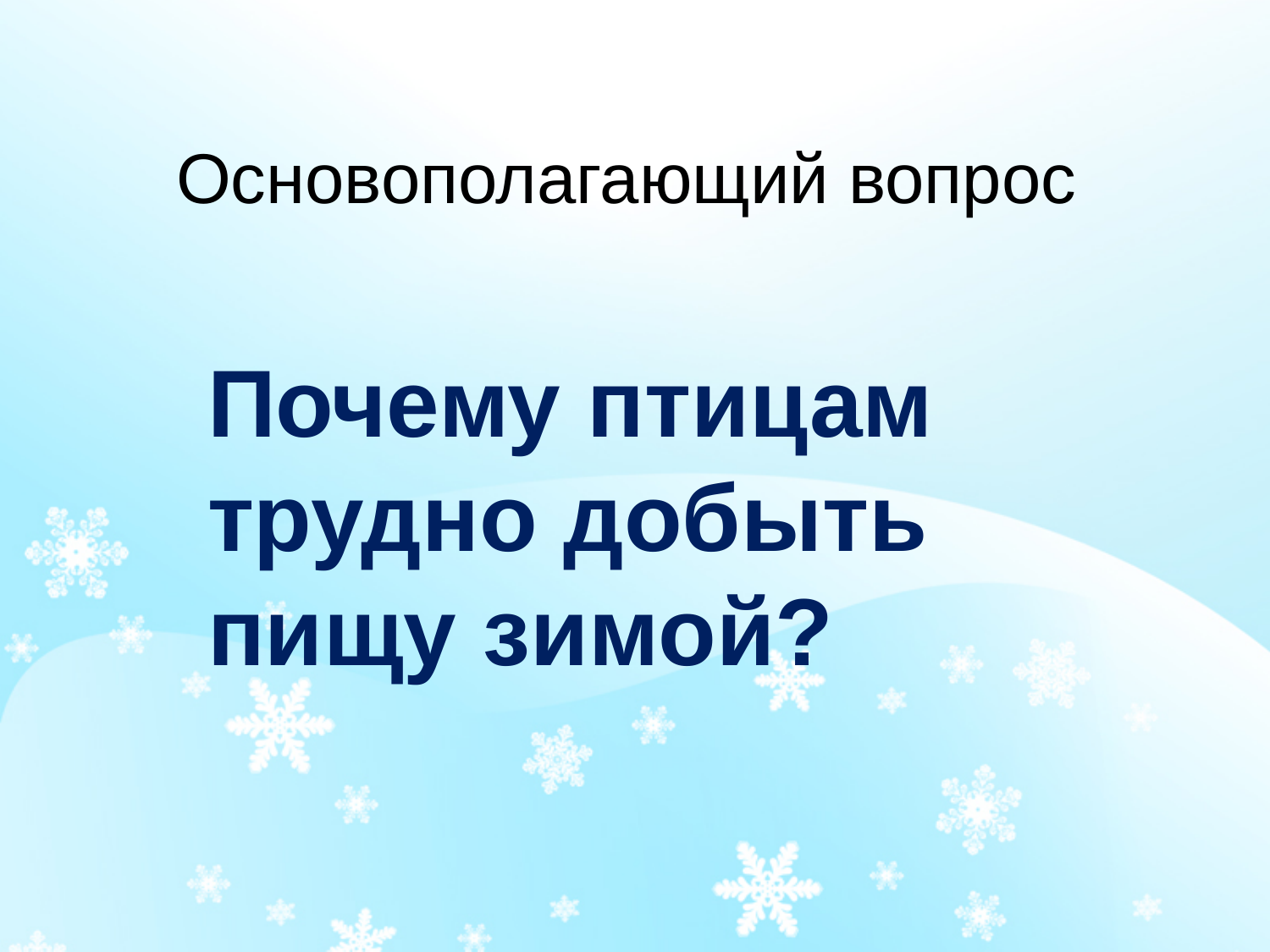

# Основополагающий вопрос
Почему птицам трудно добыть пищу зимой?